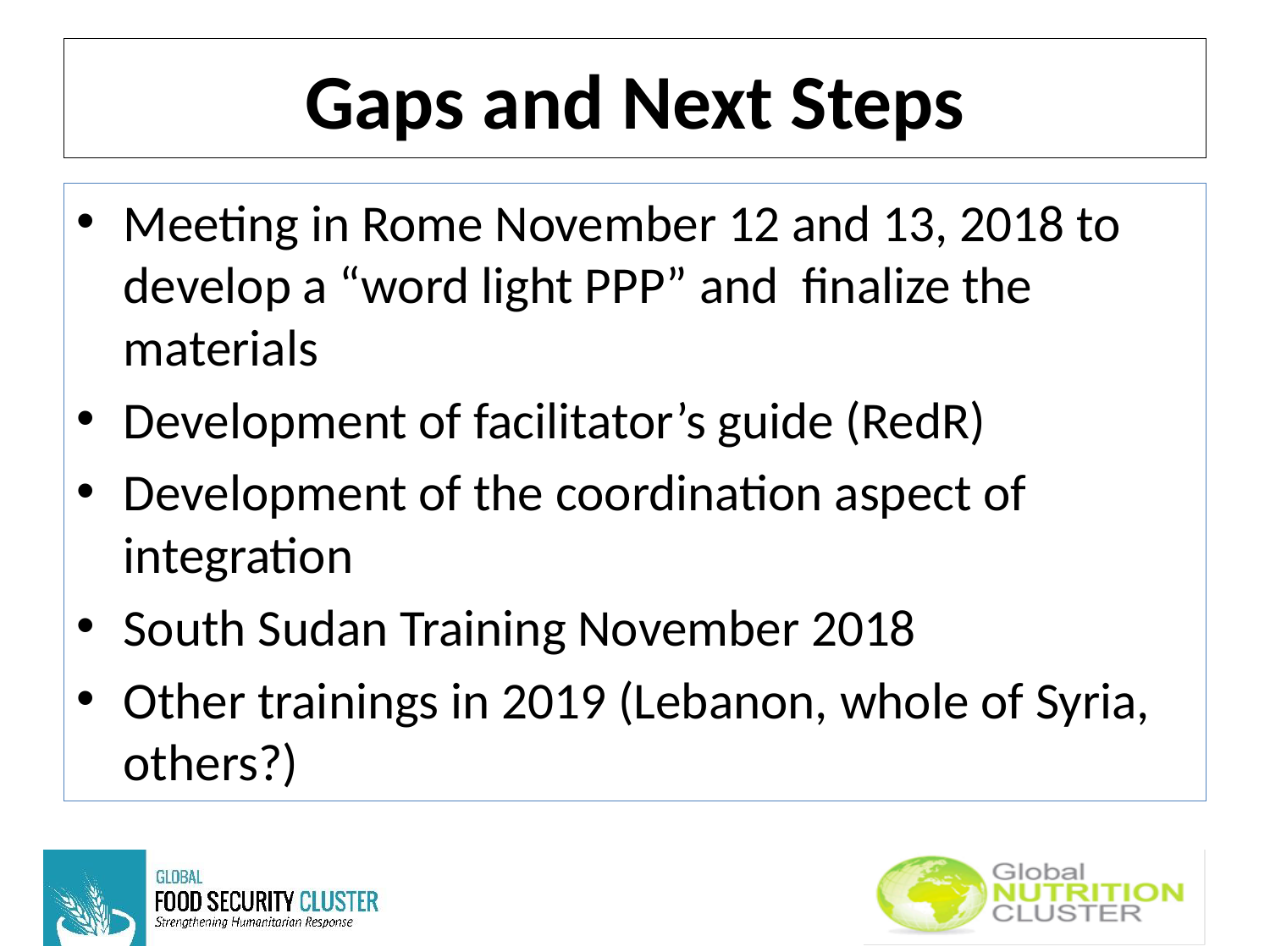

# Gaps and Next Steps
Meeting in Rome November 12 and 13, 2018 to develop a “word light PPP” and  finalize the materials
Development of facilitator’s guide (RedR)
Development of the coordination aspect of integration
South Sudan Training November 2018
Other trainings in 2019 (Lebanon, whole of Syria, others?)